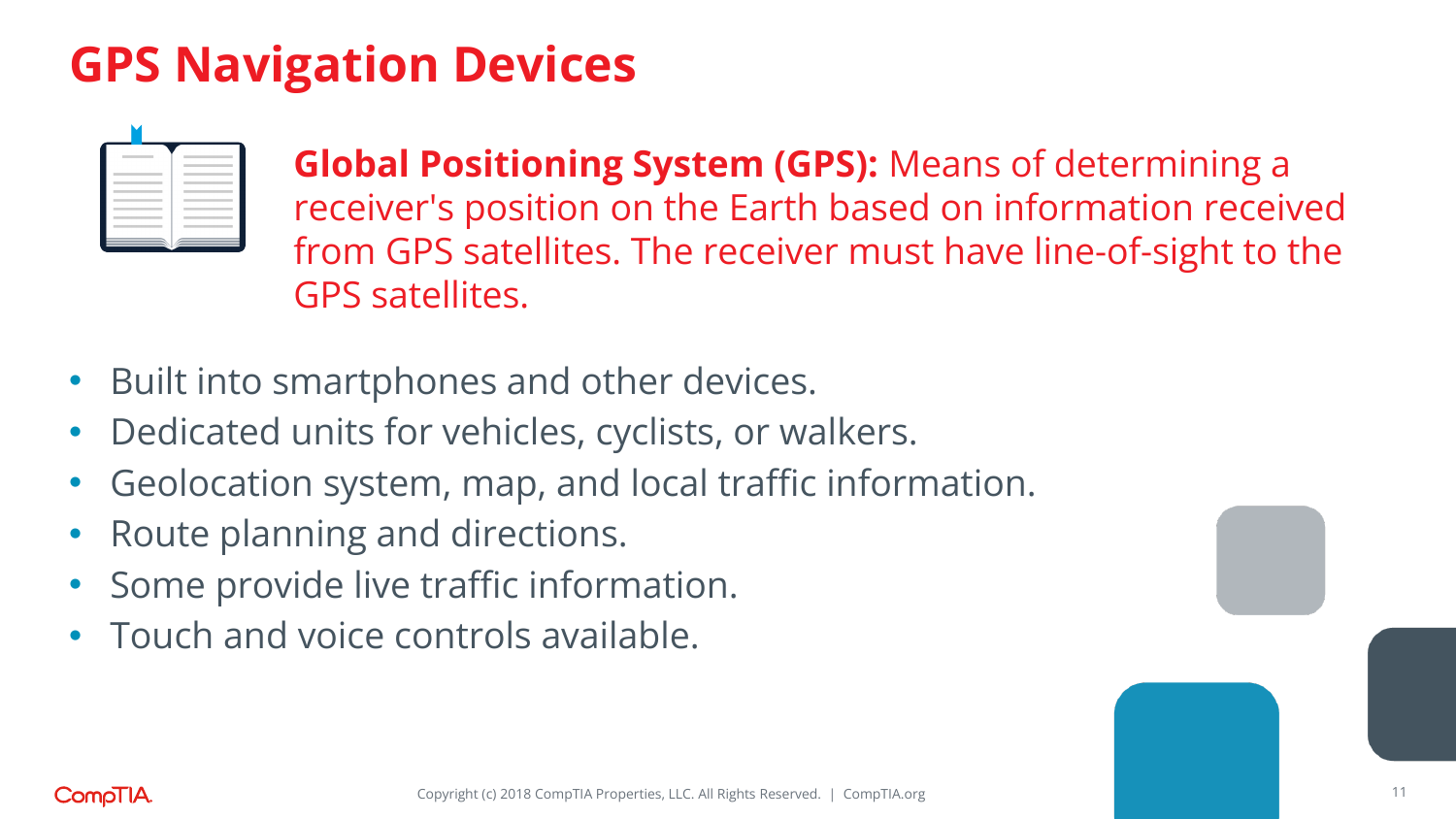

# GPS Navigation Devices
Global Positioning System (GPS): Means of determining a receiver's position on the Earth based on information received from GPS satellites. The receiver must have line-of-sight to the GPS satellites.
Built into smartphones and other devices.
Dedicated units for vehicles, cyclists, or walkers.
Geolocation system, map, and local traffic information.
Route planning and directions.
Some provide live traffic information.
Touch and voice controls available.

11